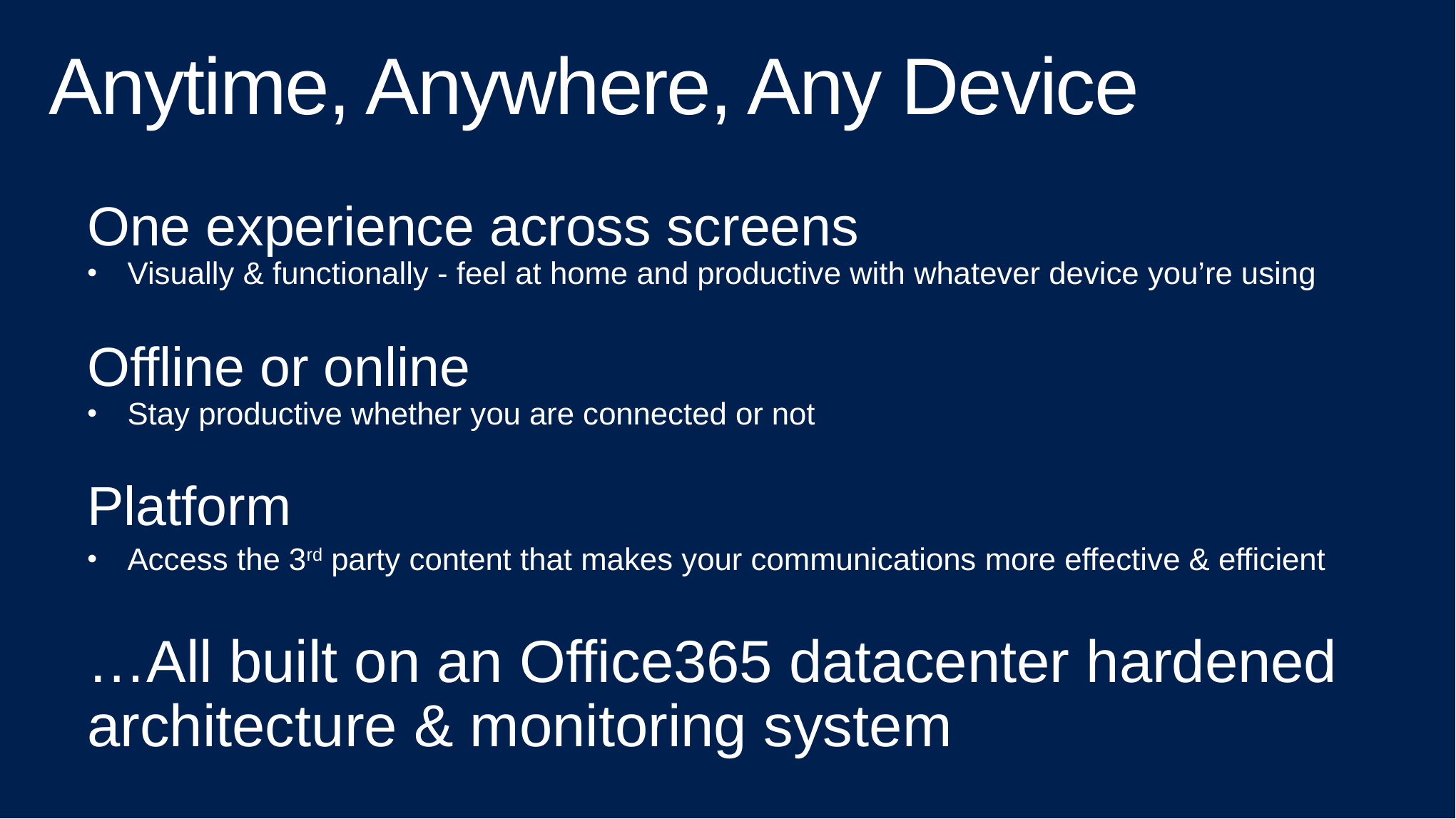

# Anytime, Anywhere, Any Device
One experience across screens
Visually & functionally - feel at home and productive with whatever device you’re using

Offline or online
Stay productive whether you are connected or not

Platform
Access the 3rd party content that makes your communications more effective & efficient

…All built on an Office365 datacenter hardened architecture & monitoring system